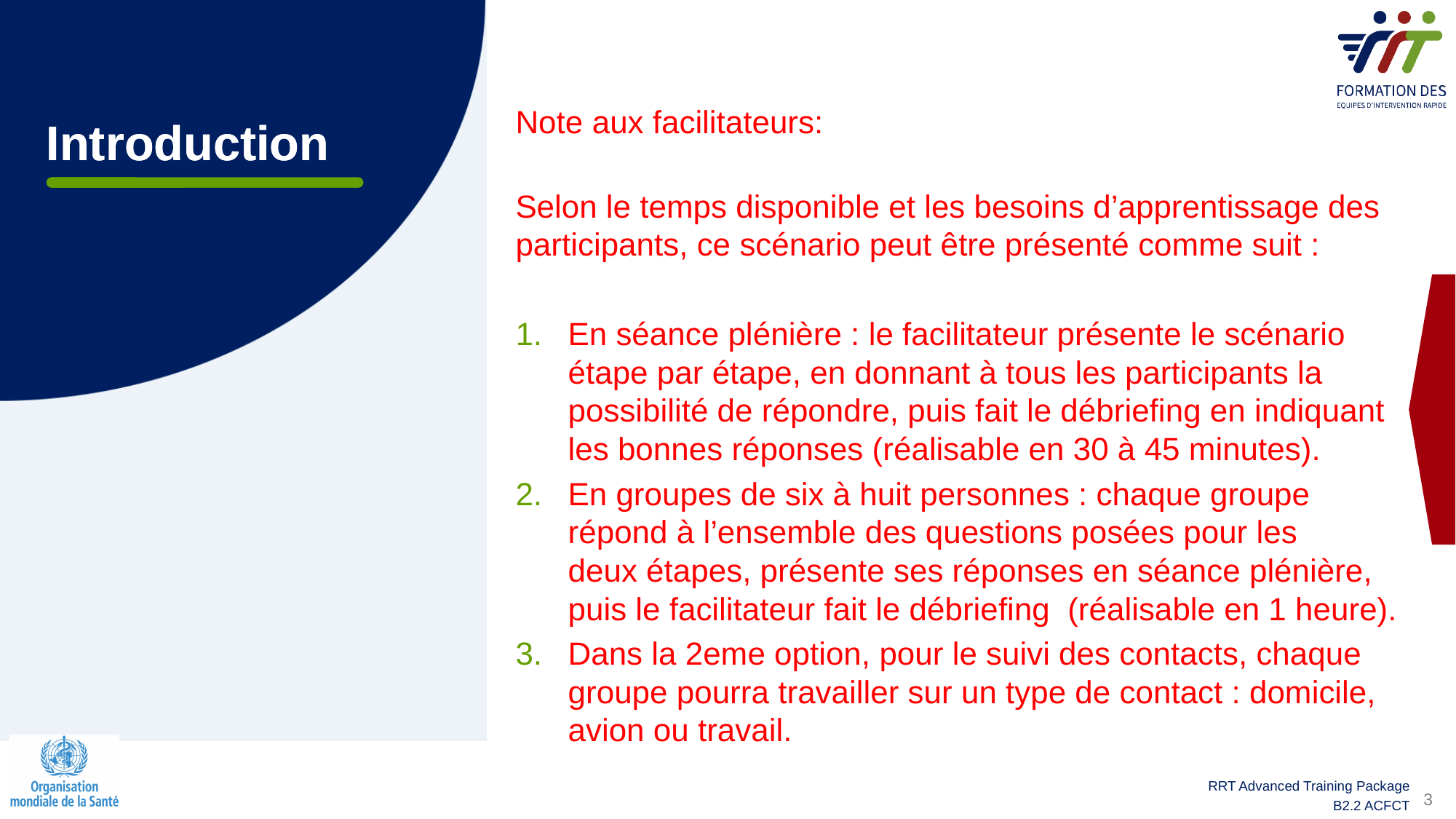

Note aux facilitateurs:

Selon le temps disponible et les besoins d’apprentissage des participants, ce scénario peut être présenté comme suit :

En séance plénière : le facilitateur présente le scénario étape par étape, en donnant à tous les participants la possibilité de répondre, puis fait le débriefing en indiquant les bonnes réponses (réalisable en 30 à 45 minutes).
En groupes de six à huit personnes : chaque groupe répond à l’ensemble des questions posées pour les deux étapes, présente ses réponses en séance plénière, puis le facilitateur fait le débriefing  (réalisable en 1 heure).
Dans la 2eme option, pour le suivi des contacts, chaque  groupe pourra travailler sur un type de contact : domicile,   avion ou travail.

# Introduction
Introduction